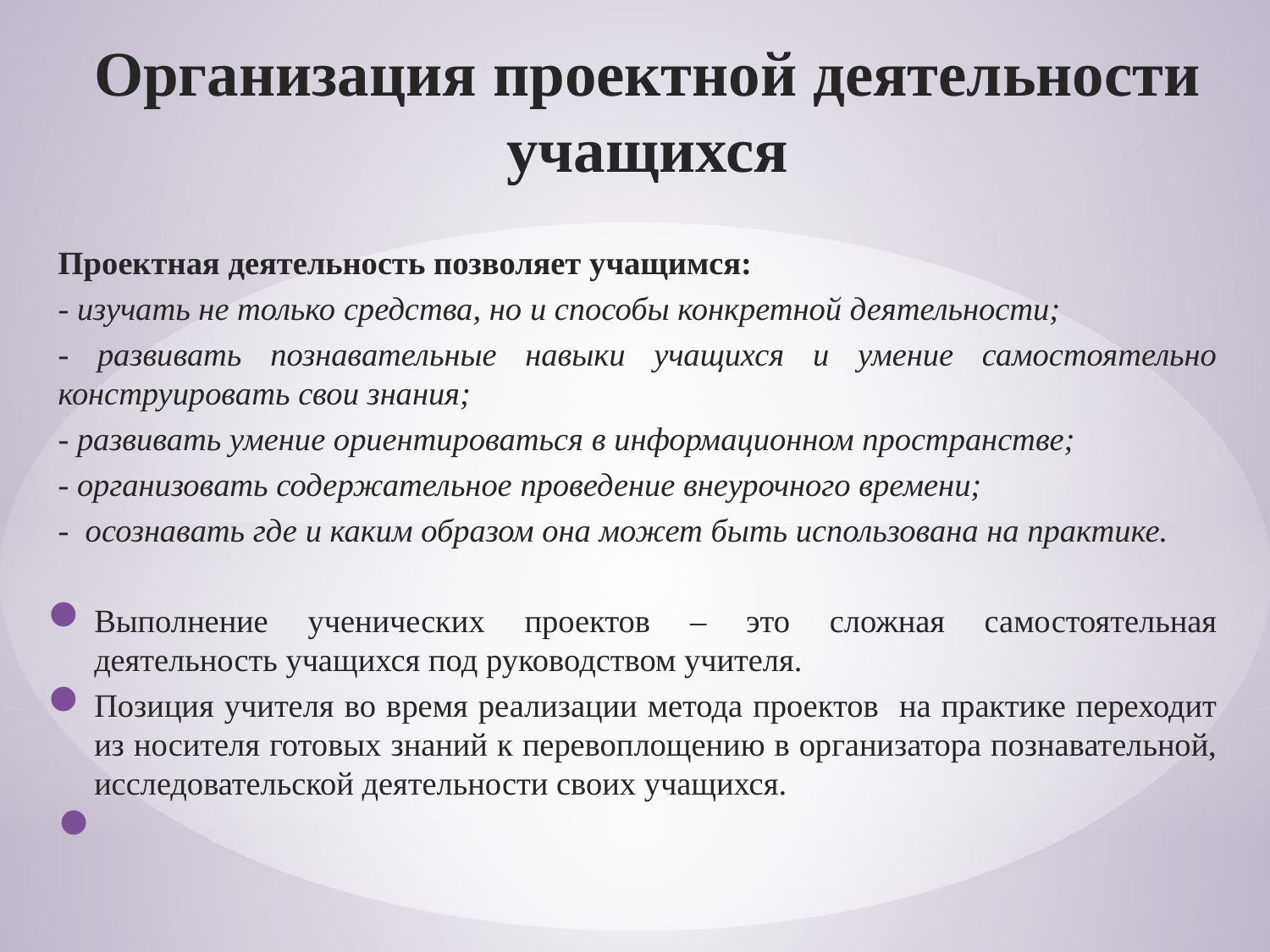

# Организация проектной деятельности учащихся
Проектная деятельность позволяет учащимся:
- изучать не только средства, но и способы конкретной деятельности;
- развивать познавательные навыки учащихся и умение самостоятельно конструировать свои знания;
- развивать умение ориентироваться в информационном пространстве;
- организовать содержательное проведение внеурочного времени;
-  осознавать где и каким образом она может быть использована на практике.

	Выполнение ученических проектов – это сложная самостоятельная деятельность учащихся под руководством учителя.
	Позиция учителя во время реализации метода проектов  на практике переходит из носителя готовых знаний к перевоплощению в организатора познавательной, исследовательской деятельности своих учащихся.